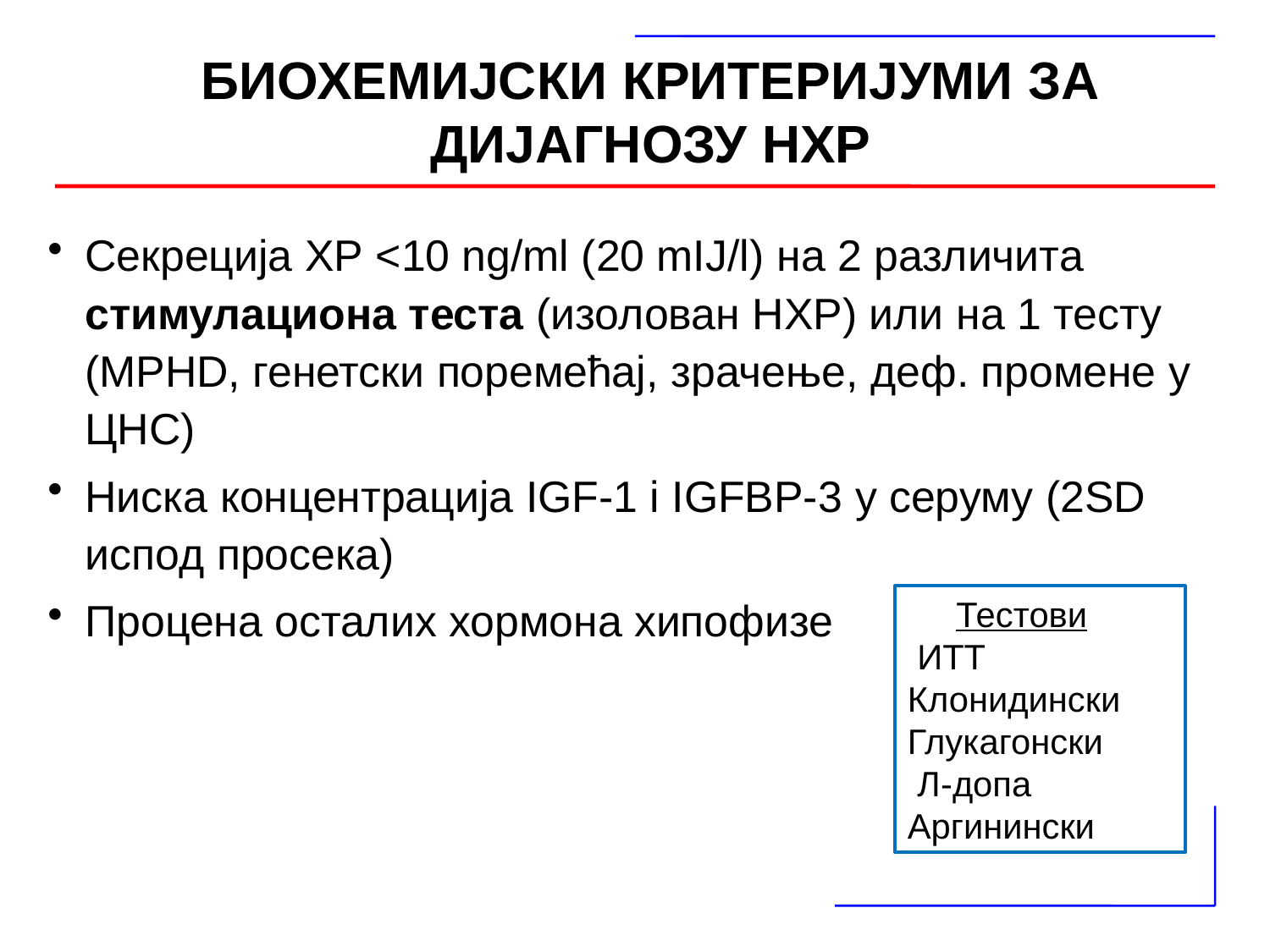

# БИОХЕМИЈСКИ КРИТЕРИЈУМИ ЗА ДИЈАГНОЗУ НХР
Секреција ХР <10 ng/ml (20 mIJ/l) на 2 различита стимулациона теста (изолован НХР) или на 1 тесту (MPHD, генетски поремећај, зрачење, деф. промене у ЦНС)
Ниска концентрација IGF-1 i IGFBP-3 у серуму (2SD испод просека)
Процена осталих хормона хипофизе
     Тестови
 ИТТ
Клонидински
Глукагонски
 Л-допа
Аргинински